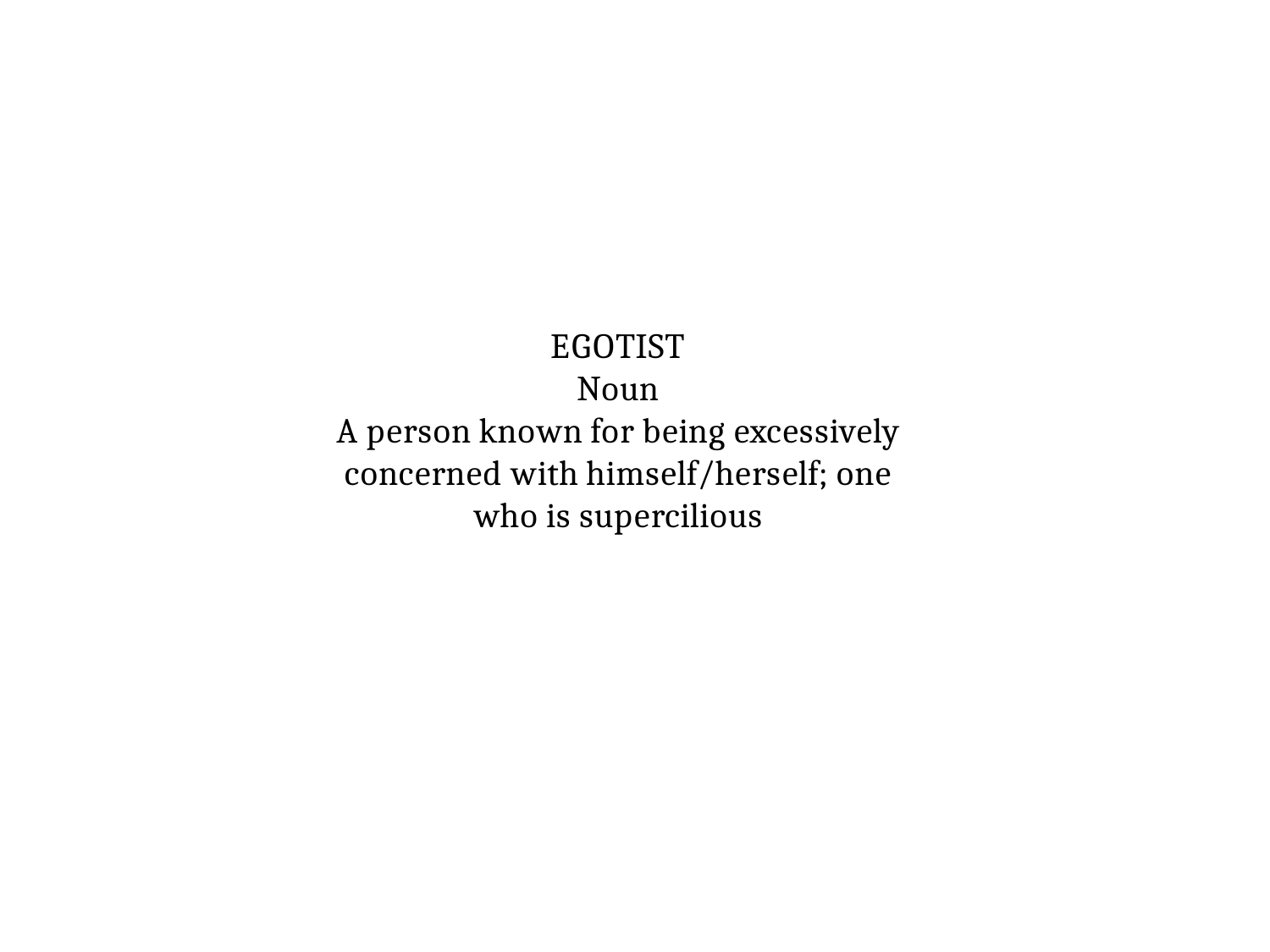

EGOTIST
Noun
A person known for being excessively concerned with himself/herself; one who is supercilious